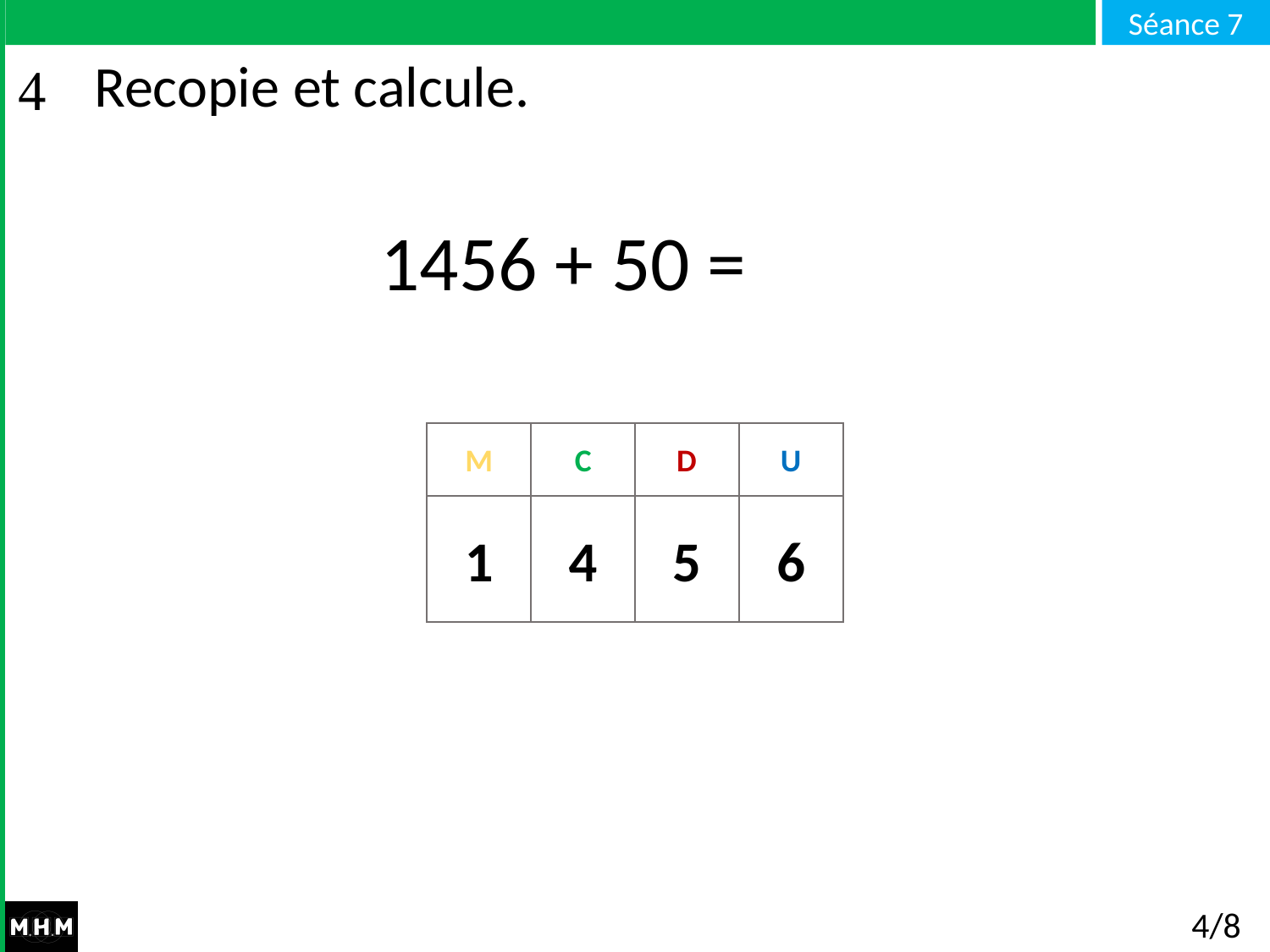

# Recopie et calcule.
1456 + 50 =
M
C
D
U
1
4
5
6
4/8